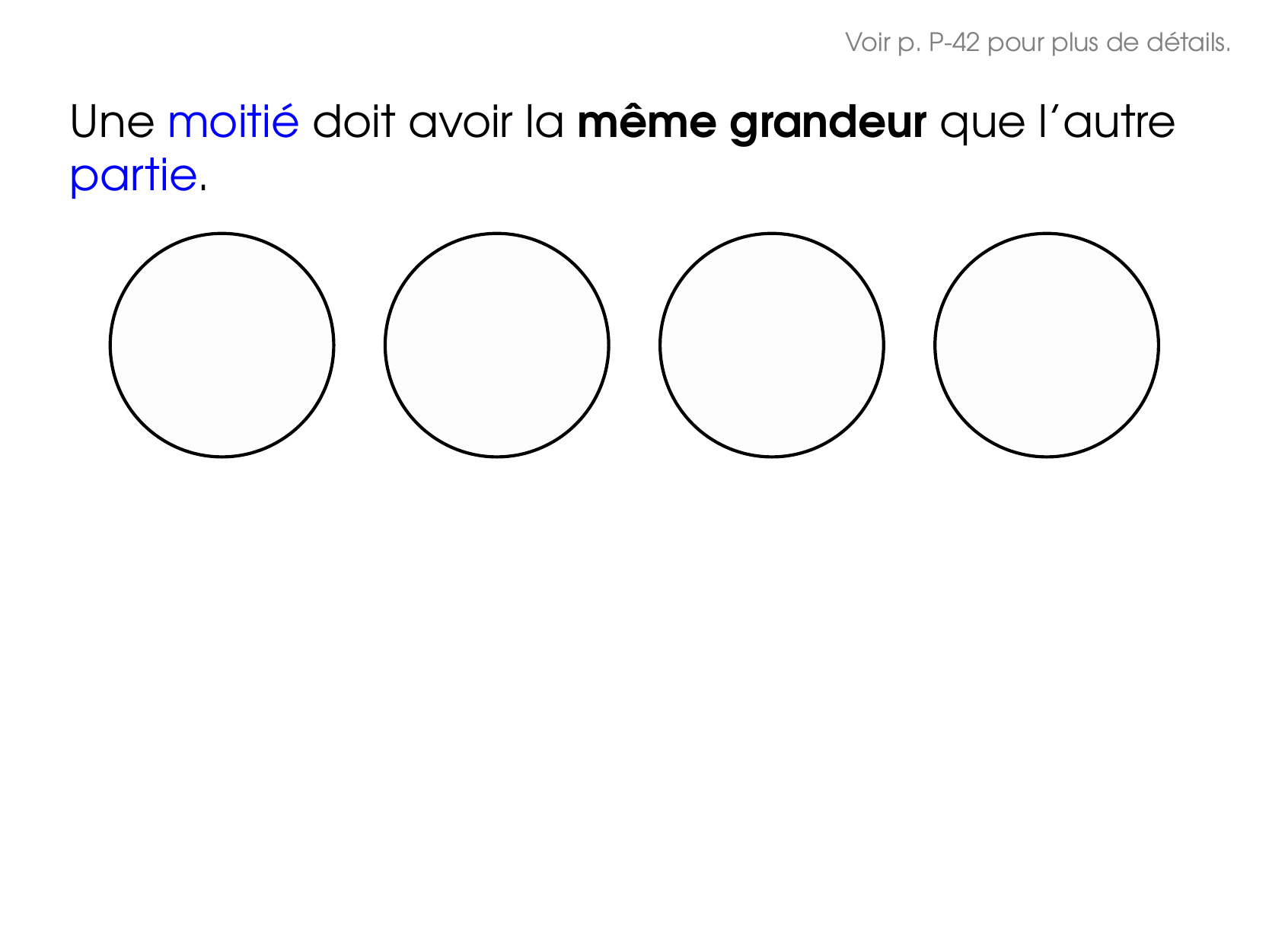

Voir p. P-42 pour plus de détails.
Une moitié doit avoir la même grandeur que l’autre partie.